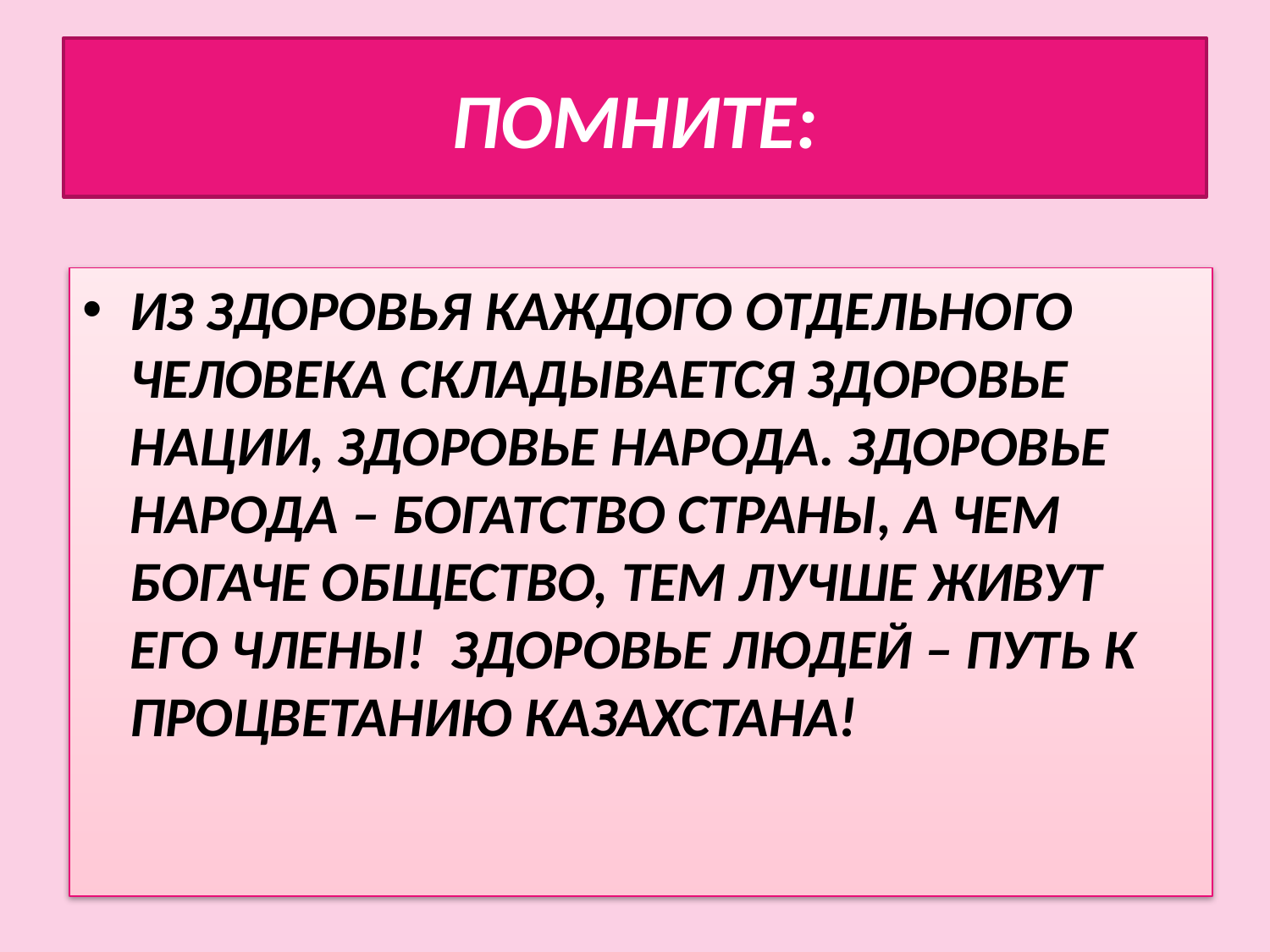

# ПОМНИТЕ:
ИЗ ЗДОРОВЬЯ КАЖДОГО ОТДЕЛЬНОГО ЧЕЛОВЕКА СКЛАДЫВАЕТСЯ ЗДОРОВЬЕ НАЦИИ, ЗДОРОВЬЕ НАРОДА. ЗДОРОВЬЕ НАРОДА – БОГАТСТВО СТРАНЫ, А ЧЕМ БОГАЧЕ ОБЩЕСТВО, ТЕМ ЛУЧШЕ ЖИВУТ ЕГО ЧЛЕНЫ!  ЗДОРОВЬЕ ЛЮДЕЙ – ПУТЬ К ПРОЦВЕТАНИЮ КАЗАХСТАНА!